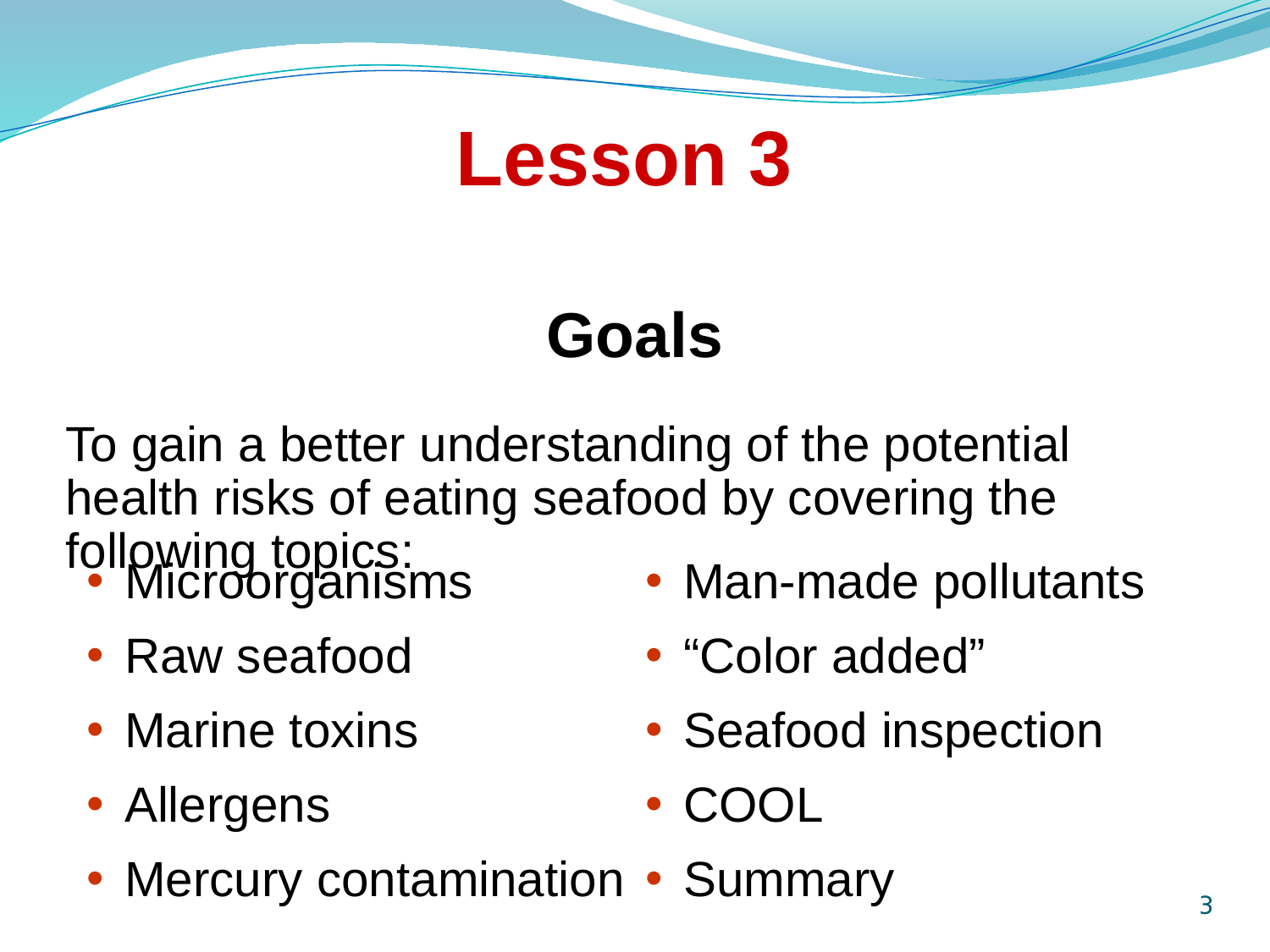

# Lesson 3 Goals
To gain a better understanding of the potential health risks of eating seafood by covering the following topics:
Microorganisms
Raw seafood
Marine toxins
Allergens
Mercury contamination
Man-made pollutants
“Color added”
Seafood inspection
COOL
Summary
3